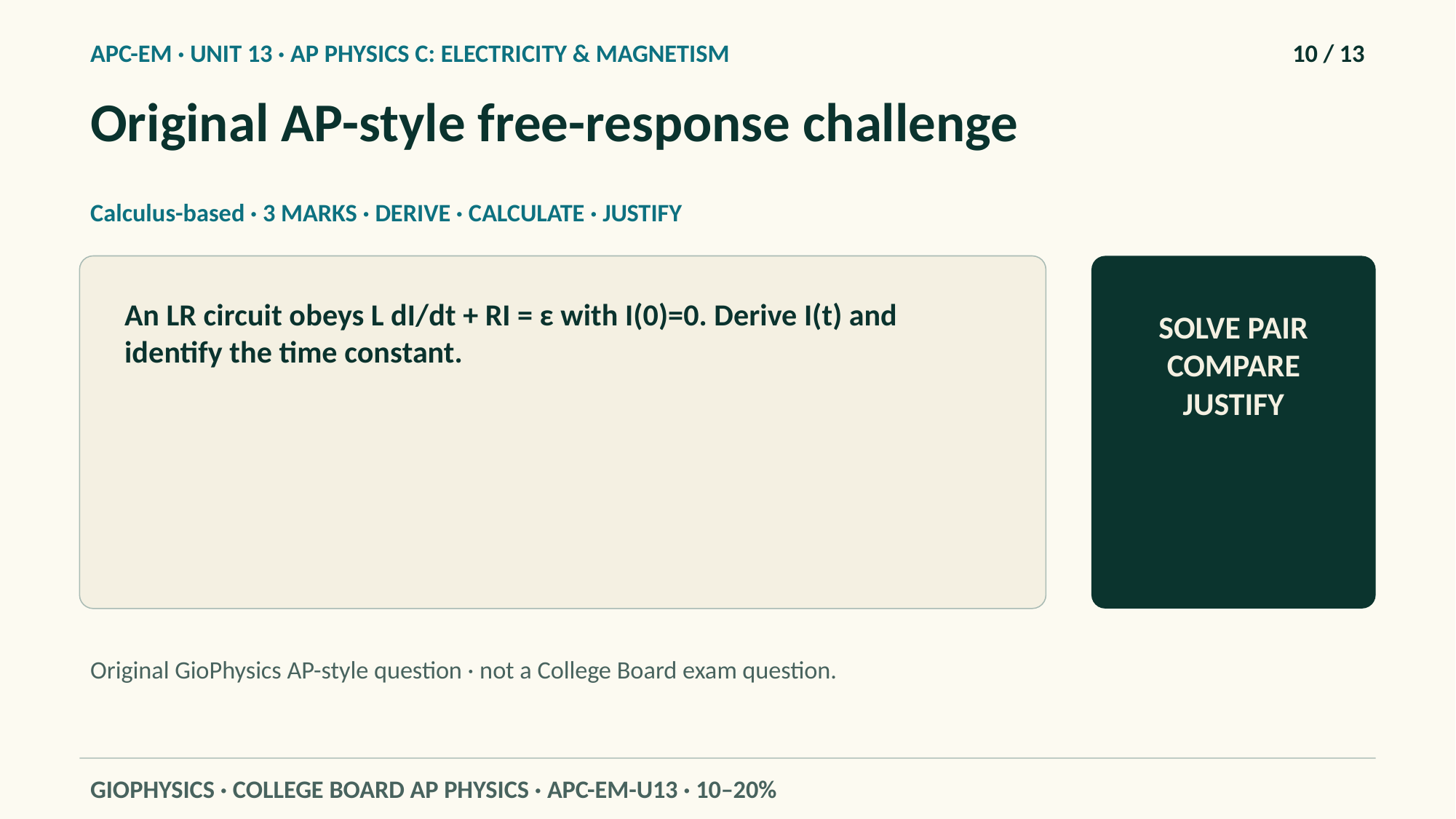

APC-EM · UNIT 13 · AP PHYSICS C: ELECTRICITY & MAGNETISM
10 / 13
Original AP-style free-response challenge
Calculus-based · 3 MARKS · DERIVE · CALCULATE · JUSTIFY

An LR circuit obeys L dI/dt + RI = ε with I(0)=0. Derive I(t) and identify the time constant.
SOLVE PAIR COMPARE JUSTIFY
Original GioPhysics AP-style question · not a College Board exam question.

GIOPHYSICS · COLLEGE BOARD AP PHYSICS · APC-EM-U13 · 10–20%